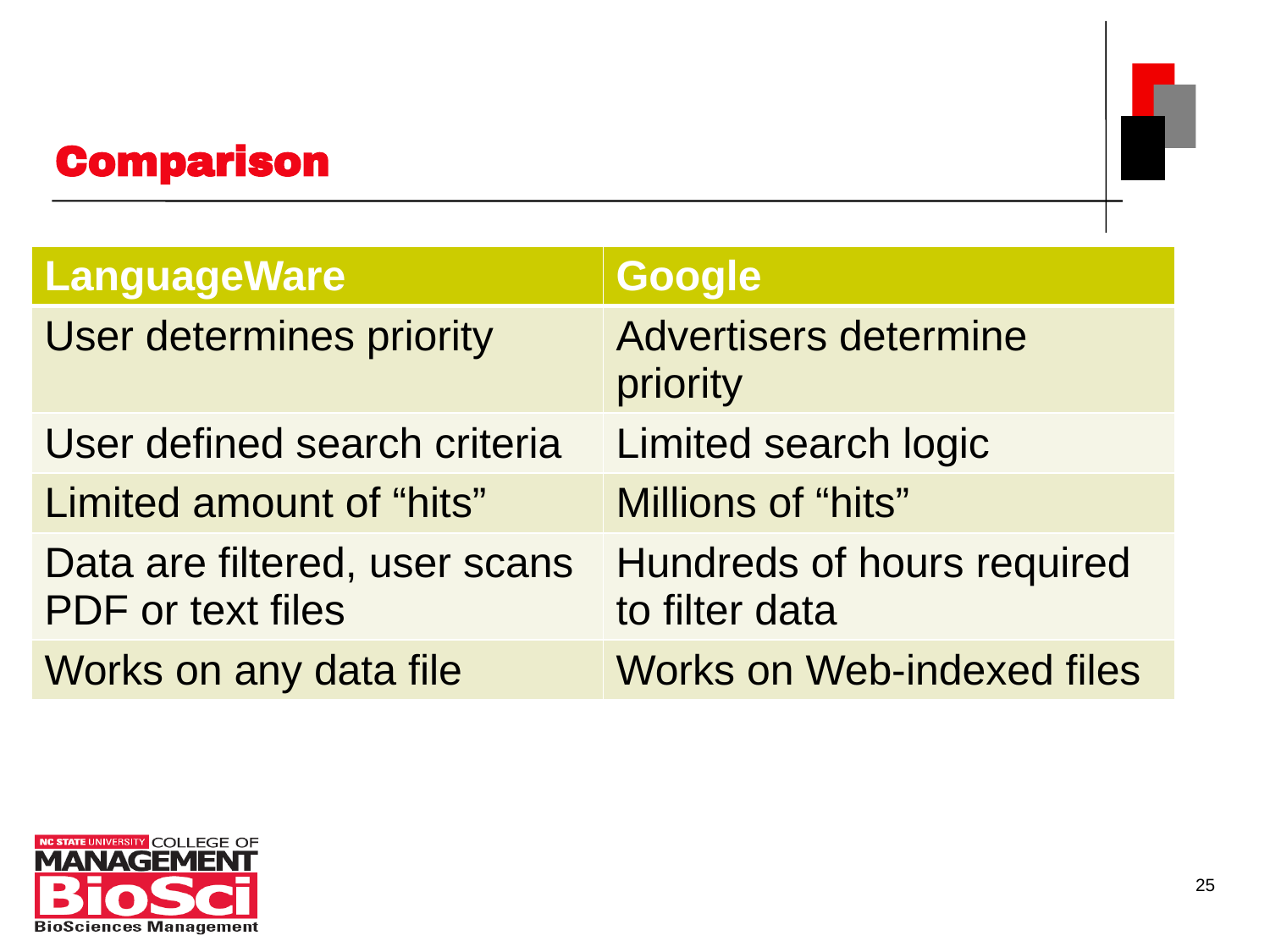

# Comparison
| LanguageWare | Google |
| --- | --- |
| User determines priority | Advertisers determine priority |
| User defined search criteria | Limited search logic |
| Limited amount of “hits” | Millions of “hits” |
| Data are filtered, user scans PDF or text files | Hundreds of hours required to filter data |
| Works on any data file | Works on Web-indexed files |
25